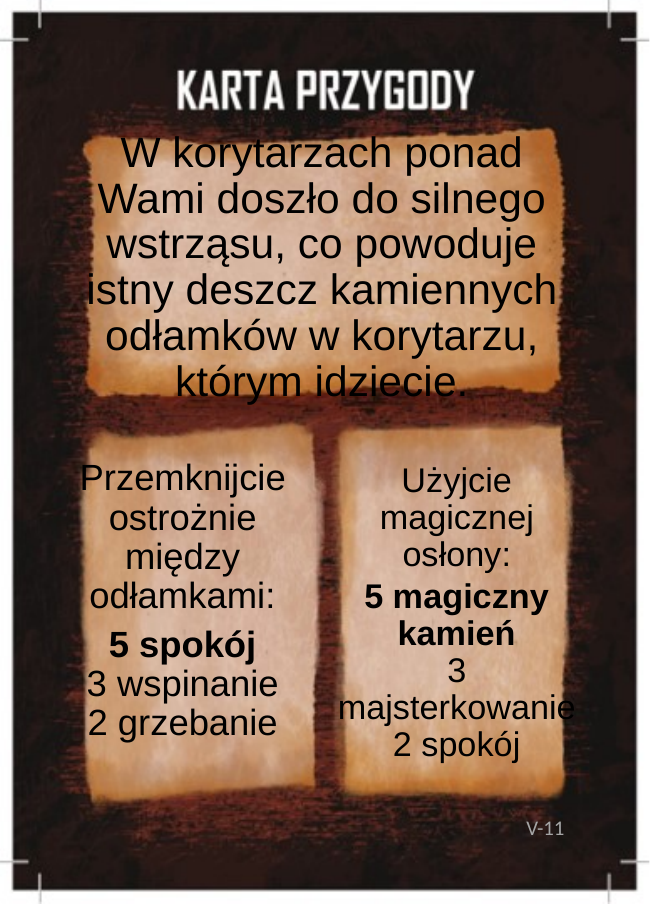

# W korytarzach ponad Wami doszło do silnego wstrząsu, co powoduje istny deszcz kamiennych odłamków w korytarzu, którym idziecie.
Przemknijcie ostrożnie między odłamkami:
5 spokój
3 wspinanie
2 grzebanie
Użyjcie magicznej osłony:
5 magiczny kamień
3 majsterkowanie
2 spokój
V-11